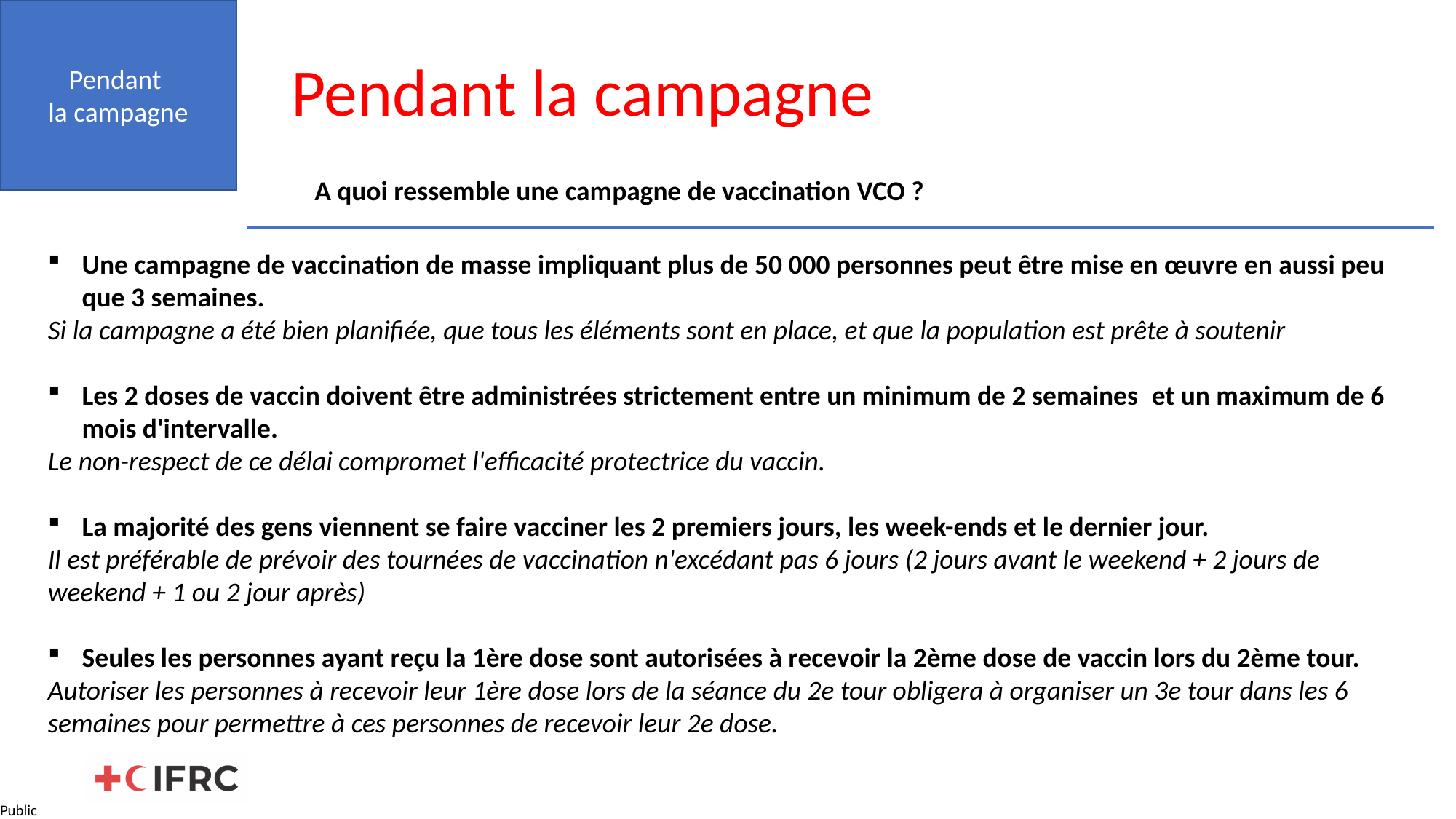

Pendant
la campagne
# Pendant la campagne
 A quoi ressemble une campagne de vaccination VCO ?
Une campagne de vaccination de masse impliquant plus de 50 000 personnes peut être mise en œuvre en aussi peu que 3 semaines.
Si la campagne a été bien planifiée, que tous les éléments sont en place, et que la population est prête à soutenir

Les 2 doses de vaccin doivent être administrées strictement entre un minimum de 2 semaines  et un maximum de 6 mois d'intervalle.
Le non-respect de ce délai compromet l'efficacité protectrice du vaccin.

La majorité des gens viennent se faire vacciner les 2 premiers jours, les week-ends et le dernier jour.
Il est préférable de prévoir des tournées de vaccination n'excédant pas 6 jours (2 jours avant le weekend + 2 jours de weekend + 1 ou 2 jour après)

Seules les personnes ayant reçu la 1ère dose sont autorisées à recevoir la 2ème dose de vaccin lors du 2ème tour.
Autoriser les personnes à recevoir leur 1ère dose lors de la séance du 2e tour obligera à organiser un 3e tour dans les 6 semaines pour permettre à ces personnes de recevoir leur 2e dose.